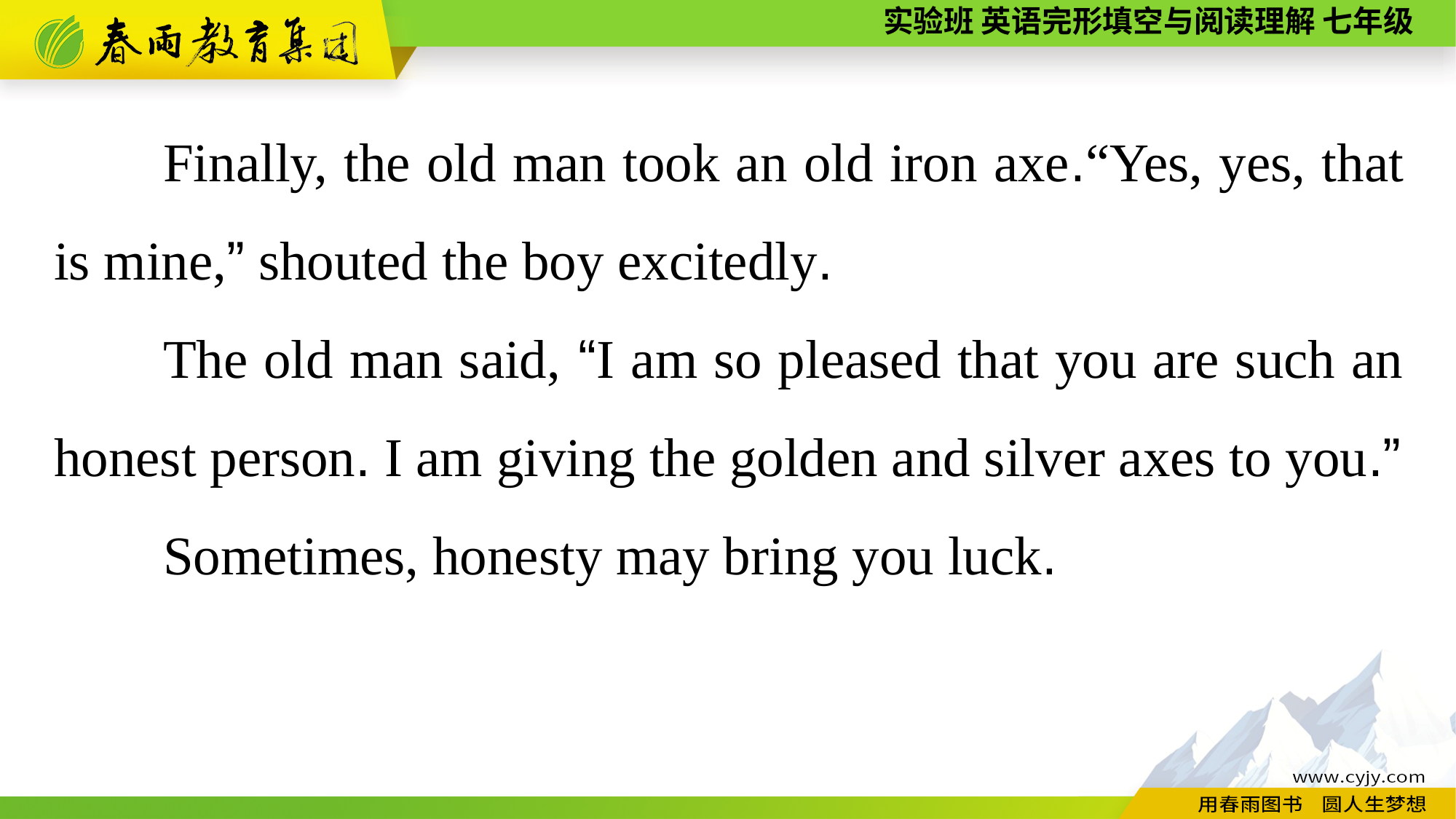

Finally, the old man took an old iron axe.“Yes, yes, that is mine,” shouted the boy excitedly.
The old man said, “I am so pleased that you are such an honest person. I am giving the golden and silver axes to you.”
Sometimes, honesty may bring you luck.